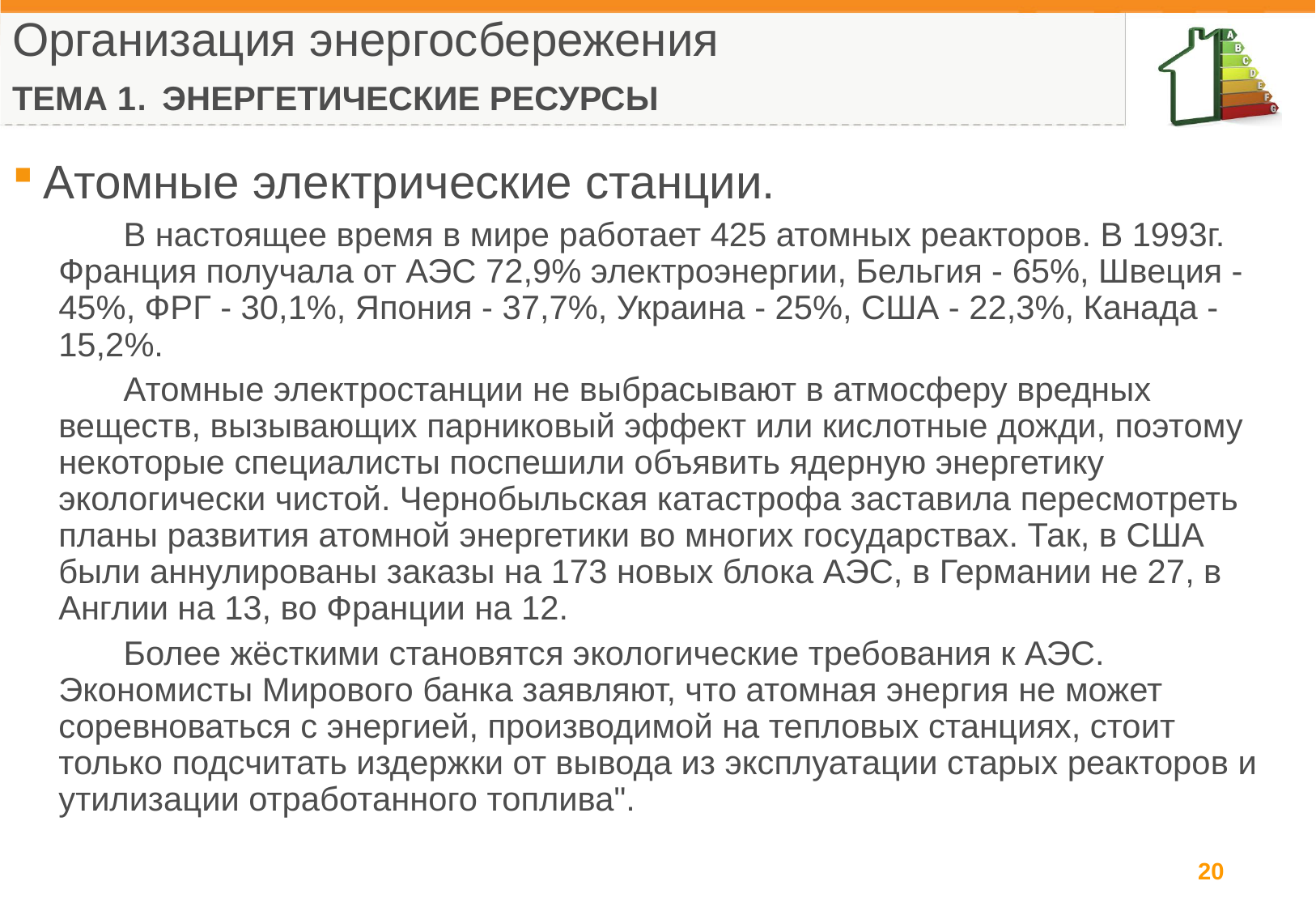

Организация энергосбережения
ТЕМА 1. ЭНЕРГЕТИЧЕСКИЕ РЕСУРСЫ
Атомные электрические станции.
       В настоящее время в мире работает 425 атомных реакторов. В 1993г. Франция получала от АЭС 72,9% электроэнергии, Бельгия - 65%, Швеция - 45%, ФРГ - 30,1%, Япония - 37,7%, Украина - 25%, США - 22,3%, Канада - 15,2%.
       Атомные электростанции не выбрасывают в атмосферу вредных веществ, вызывающих парниковый эффект или кислотные дожди, поэтому некоторые специалисты поспешили объявить ядерную энергетику экологически чистой. Чернобыльская катастрофа заставила пересмотреть планы развития атомной энергетики во многих государствах. Так, в США были аннулированы заказы на 173 новых блока АЭС, в Германии не 27, в Англии на 13, во Франции на 12.
       Более жёсткими становятся экологические требования к АЭС. Экономисты Мирового банка заявляют, что атомная энергия не может соревноваться с энергией, производимой на тепловых станциях, стоит только подсчитать издержки от вывода из эксплуатации старых реакторов и утилизации отработанного топлива".